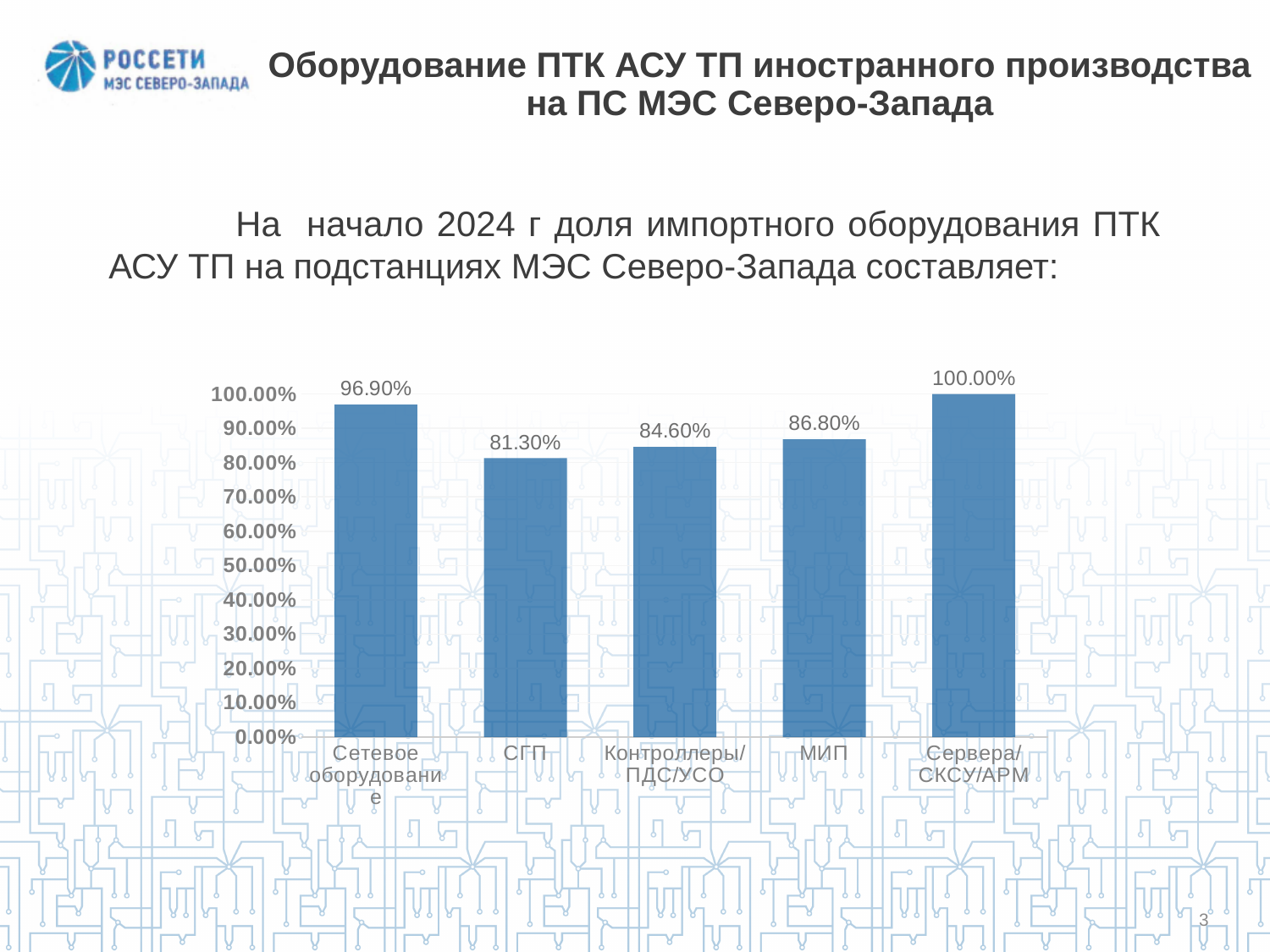

# Оборудование ПТК АСУ ТП иностранного производства на ПС МЭС Северо-Запада
	На  начало 2024 г доля импортного оборудования ПТК АСУ ТП на подстанциях МЭС Северо-Запада составляет:

### Chart

| Category | Импортное |
|---|---|
| Сетевое оборудование | 0.969 |
| СГП | 0.813 |
| Контроллеры/
ПДС/УСО | 0.846 |
| МИП | 0.868 |
| Сервера/ СКСУ/АРМ | 1.0 |